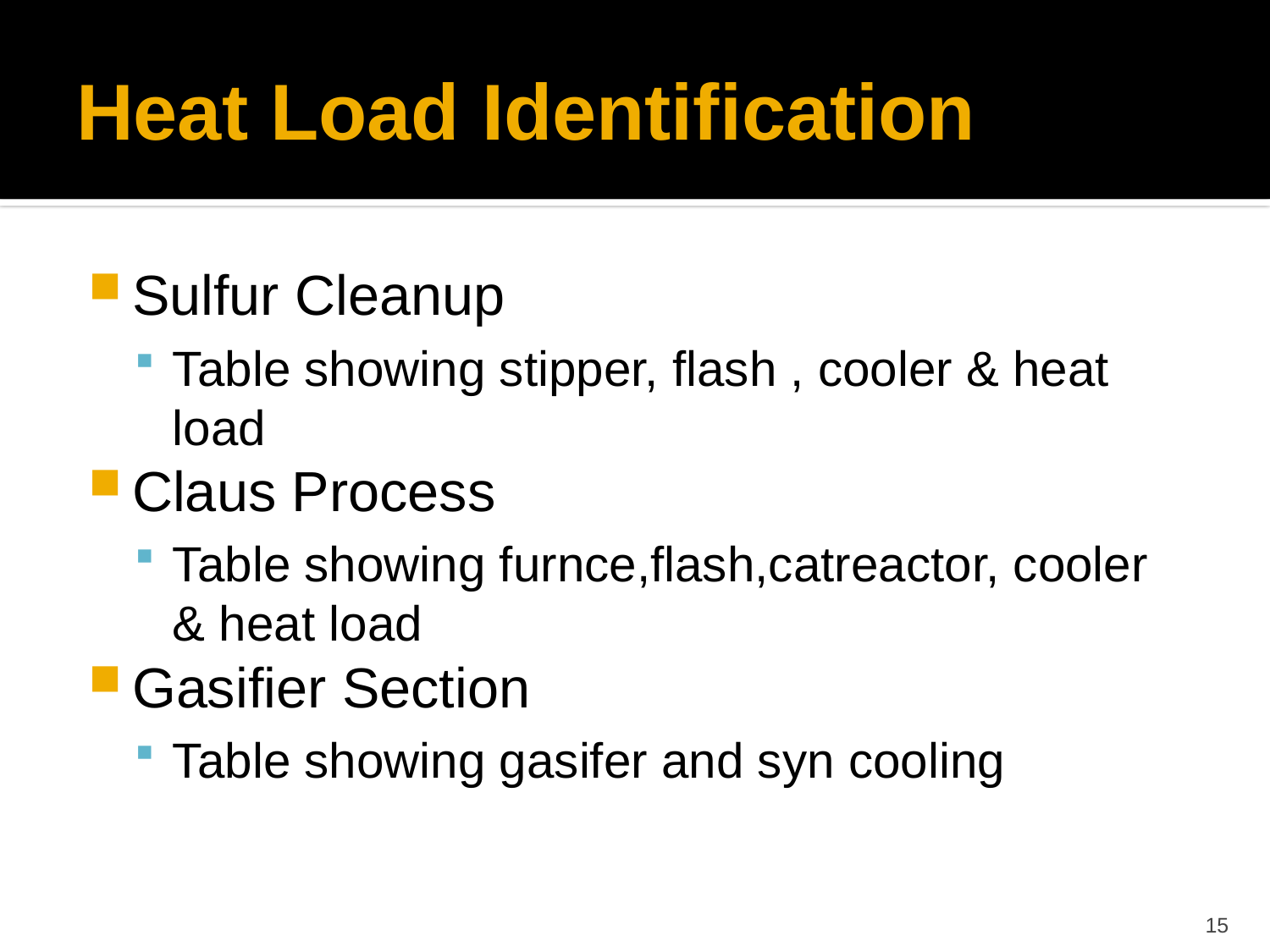

# Heat Load Identification
Sulfur Cleanup
Table showing stipper, flash , cooler & heat load
Claus Process
Table showing furnce,flash,catreactor, cooler & heat load
Gasifier Section
Table showing gasifer and syn cooling

15